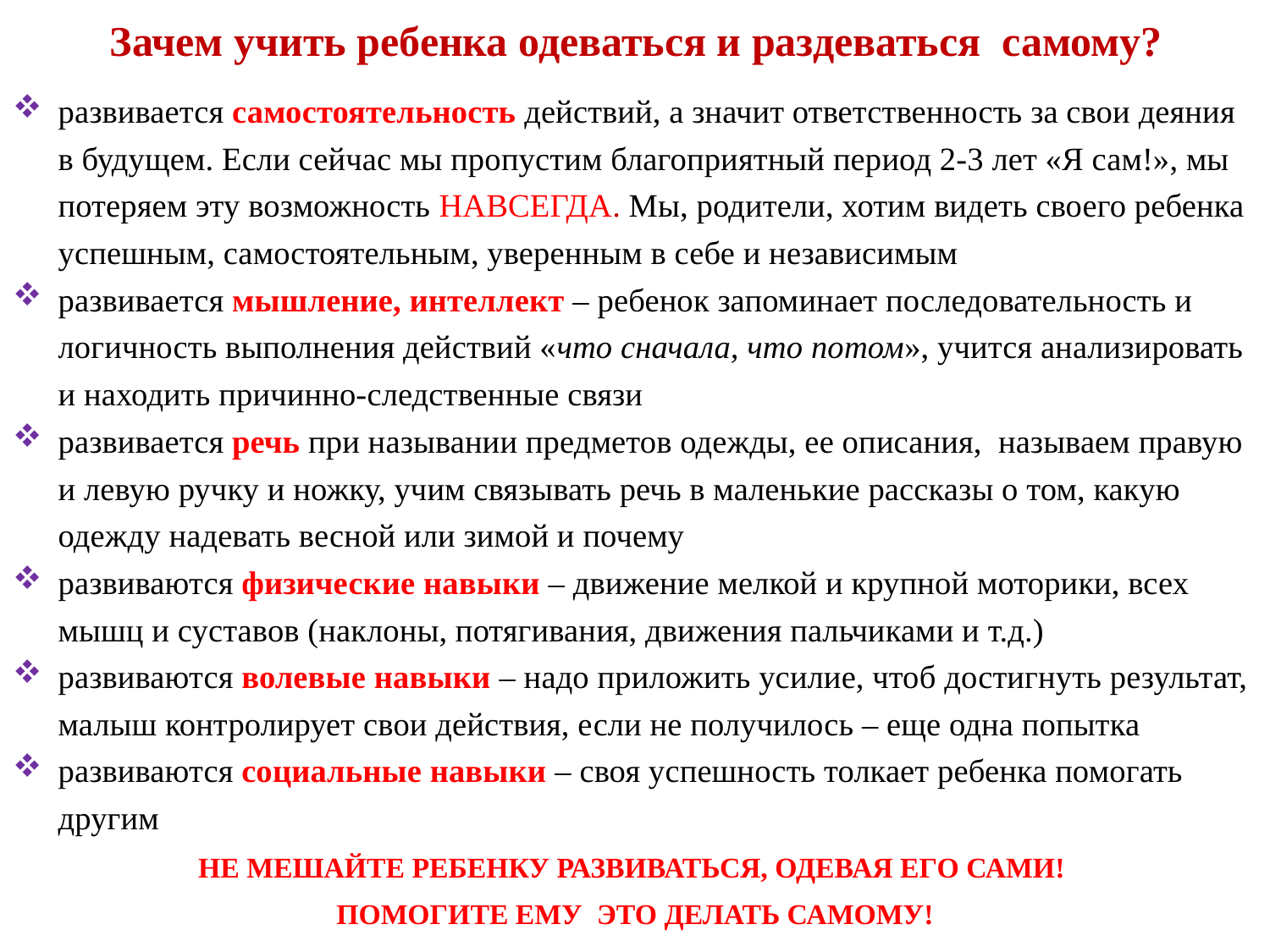

# Зачем учить ребенка одеваться и раздеваться  самому?
развивается самостоятельность действий, а значит ответственность за свои деяния в будущем. Если сейчас мы пропустим благоприятный период 2-3 лет «Я сам!», мы потеряем эту возможность НАВСЕГДА. Мы, родители, хотим видеть своего ребенка успешным, самостоятельным, уверенным в себе и независимым
развивается мышление, интеллект – ребенок запоминает последовательность и логичность выполнения действий «что сначала, что потом», учится анализировать и находить причинно-следственные связи
развивается речь при назывании предметов одежды, ее описания,  называем правую и левую ручку и ножку, учим связывать речь в маленькие рассказы о том, какую одежду надевать весной или зимой и почему
развиваются физические навыки – движение мелкой и крупной моторики, всех мышц и суставов (наклоны, потягивания, движения пальчиками и т.д.)
развиваются волевые навыки – надо приложить усилие, чтоб достигнуть результат, малыш контролирует свои действия, если не получилось – еще одна попытка
развиваются социальные навыки – своя успешность толкает ребенка помогать другим
НЕ МЕШАЙТЕ РЕБЕНКУ РАЗВИВАТЬСЯ, ОДЕВАЯ ЕГО САМИ!
ПОМОГИТЕ ЕМУ  ЭТО ДЕЛАТЬ САМОМУ!